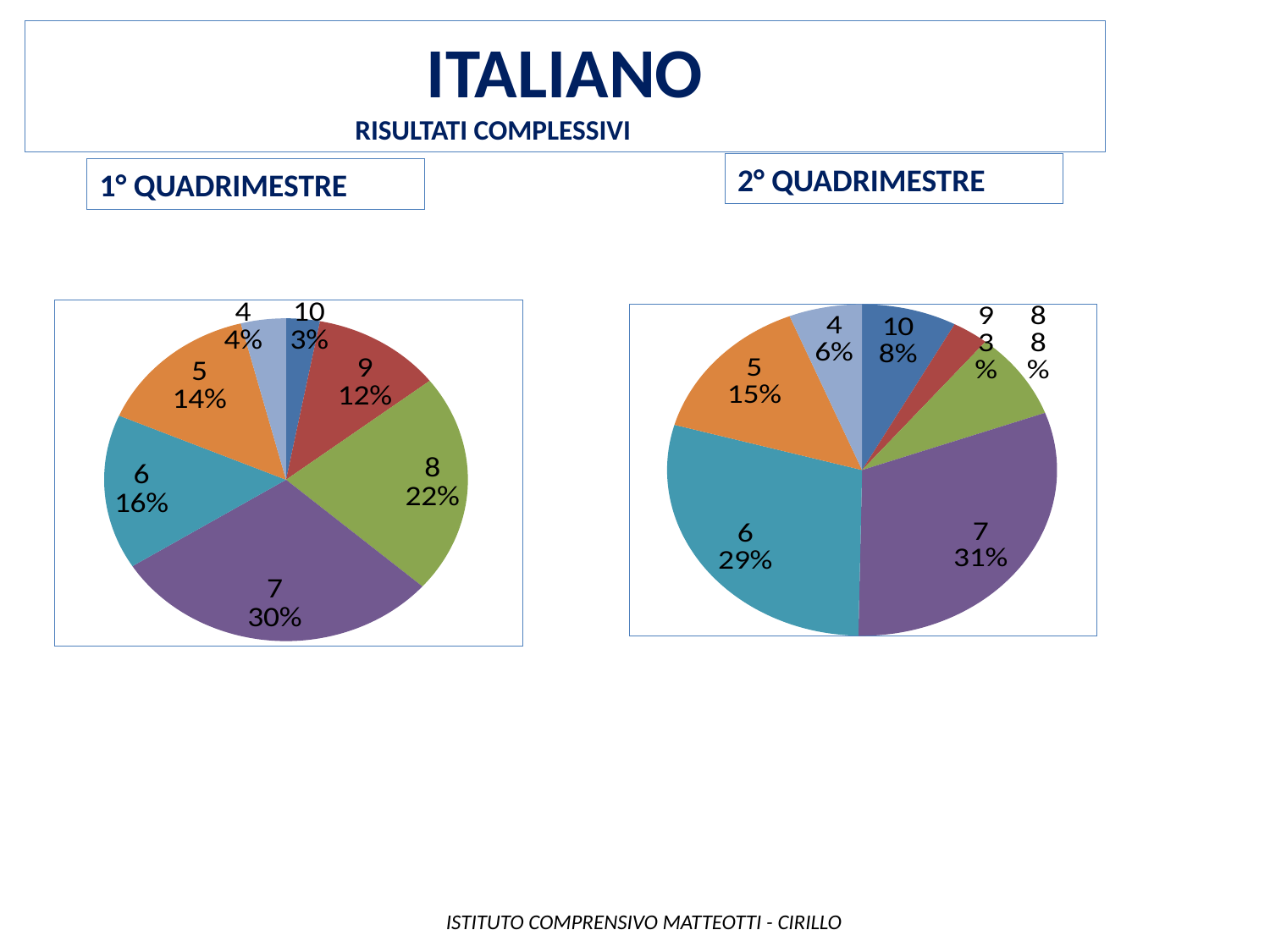

ITALIANO
                                                  Risultati complessivi
2° quadrimestre
1° quadrimestre

### Chart

| Category | Colonna1 |
|---|---|
| 10 | 13.0 |
| 9 | 5.0 |
| 8 | 14.0 |
| 7 | 51.0 |
| 6 | 48.0 |
| 5 | 24.0 |
| 4 | 10.0 |

### Chart

| Category | Colonna1 |
|---|---|
| 10 | 6.0 |
| 9 | 23.0 |
| 8 | 44.0 |
| 7 | 59.0 |
| 6 | 31.0 |
| 5 | 29.0 |
| 4 | 8.0 |
 ISTITUTO COMPRENSIVO MATTEOTTI - CIRILLO